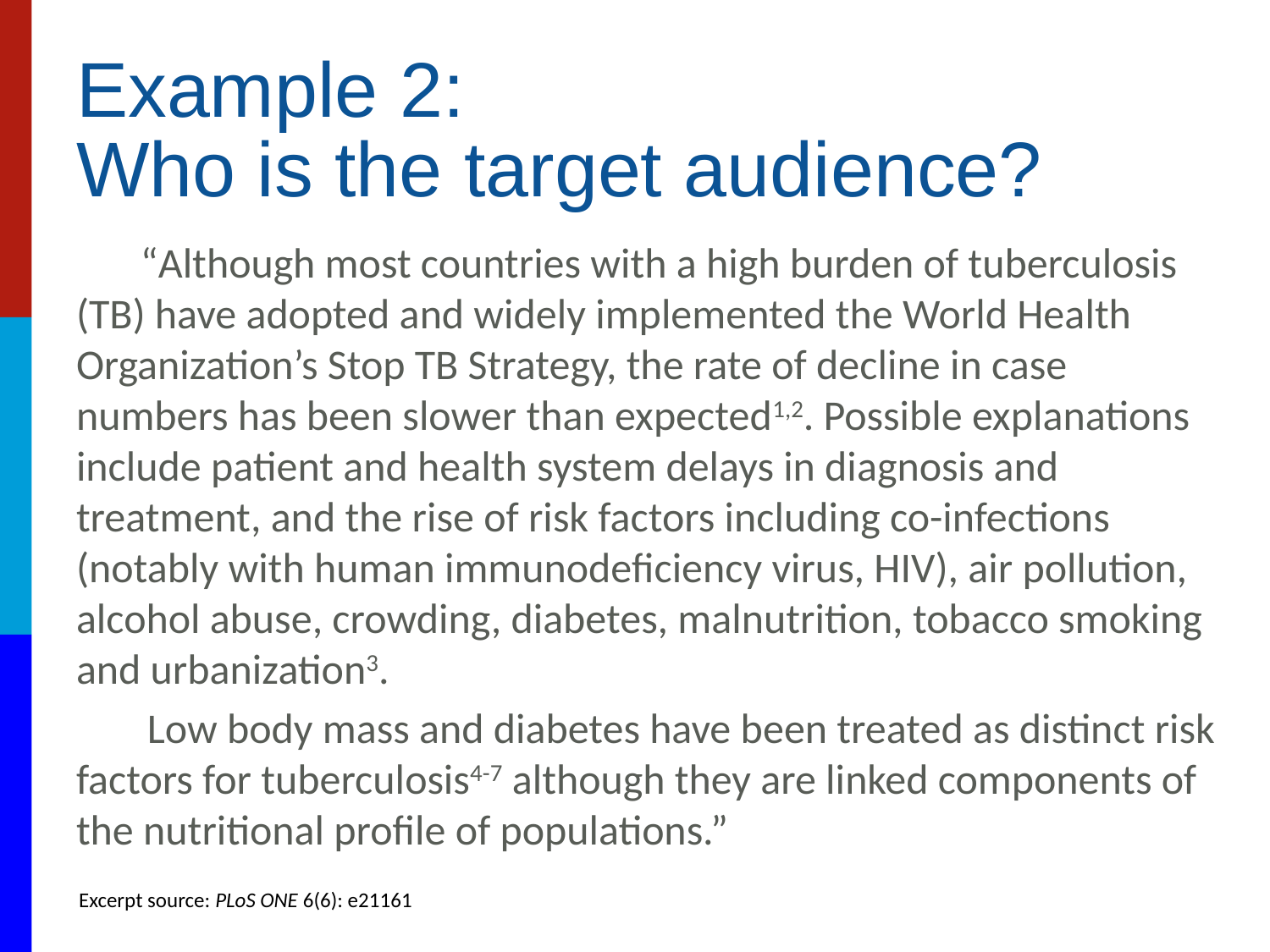

# Example 2: Who is the target audience?
“Although most countries with a high burden of tuberculosis (TB) have adopted and widely implemented the World Health Organization’s Stop TB Strategy, the rate of decline in case numbers has been slower than expected1,2. Possible explanations include patient and health system delays in diagnosis and treatment, and the rise of risk factors including co-infections (notably with human immunodeficiency virus, HIV), air pollution, alcohol abuse, crowding, diabetes, malnutrition, tobacco smoking and urbanization3.
Low body mass and diabetes have been treated as distinct risk factors for tuberculosis4-7 although they are linked components of the nutritional profile of populations.”
Excerpt source: PLoS ONE 6(6): e21161